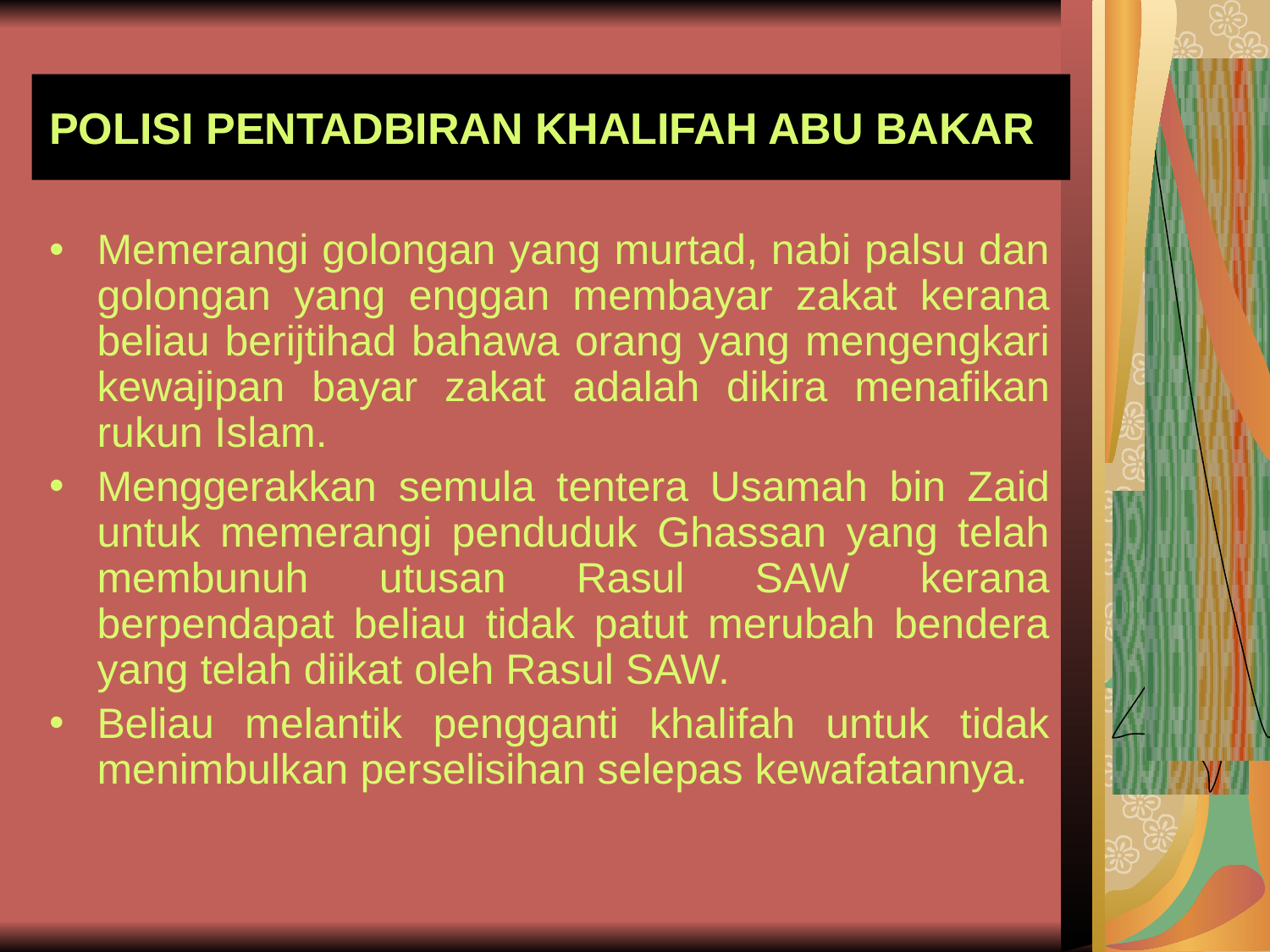

# POLISI PENTADBIRAN KHALIFAH ABU BAKAR
Memerangi golongan yang murtad, nabi palsu dan golongan yang enggan membayar zakat kerana beliau berijtihad bahawa orang yang mengengkari kewajipan bayar zakat adalah dikira menafikan rukun Islam.
Menggerakkan semula tentera Usamah bin Zaid untuk memerangi penduduk Ghassan yang telah membunuh utusan Rasul SAW kerana berpendapat beliau tidak patut merubah bendera yang telah diikat oleh Rasul SAW.
Beliau melantik pengganti khalifah untuk tidak menimbulkan perselisihan selepas kewafatannya.